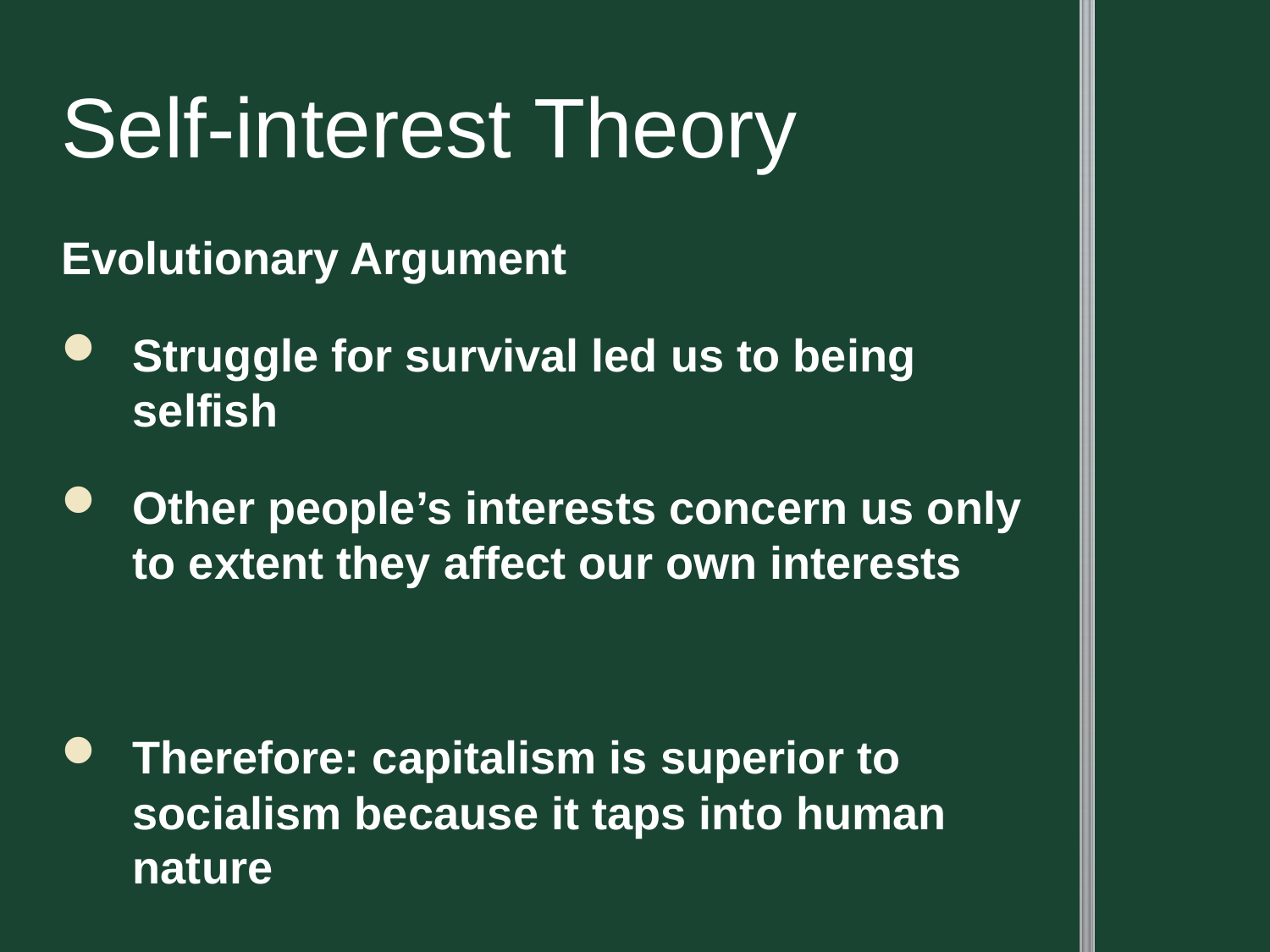

# Self-interest Theory
Evolutionary Argument
Struggle for survival led us to being selfish
Other people’s interests concern us only to extent they affect our own interests

Therefore: capitalism is superior to socialism because it taps into human nature